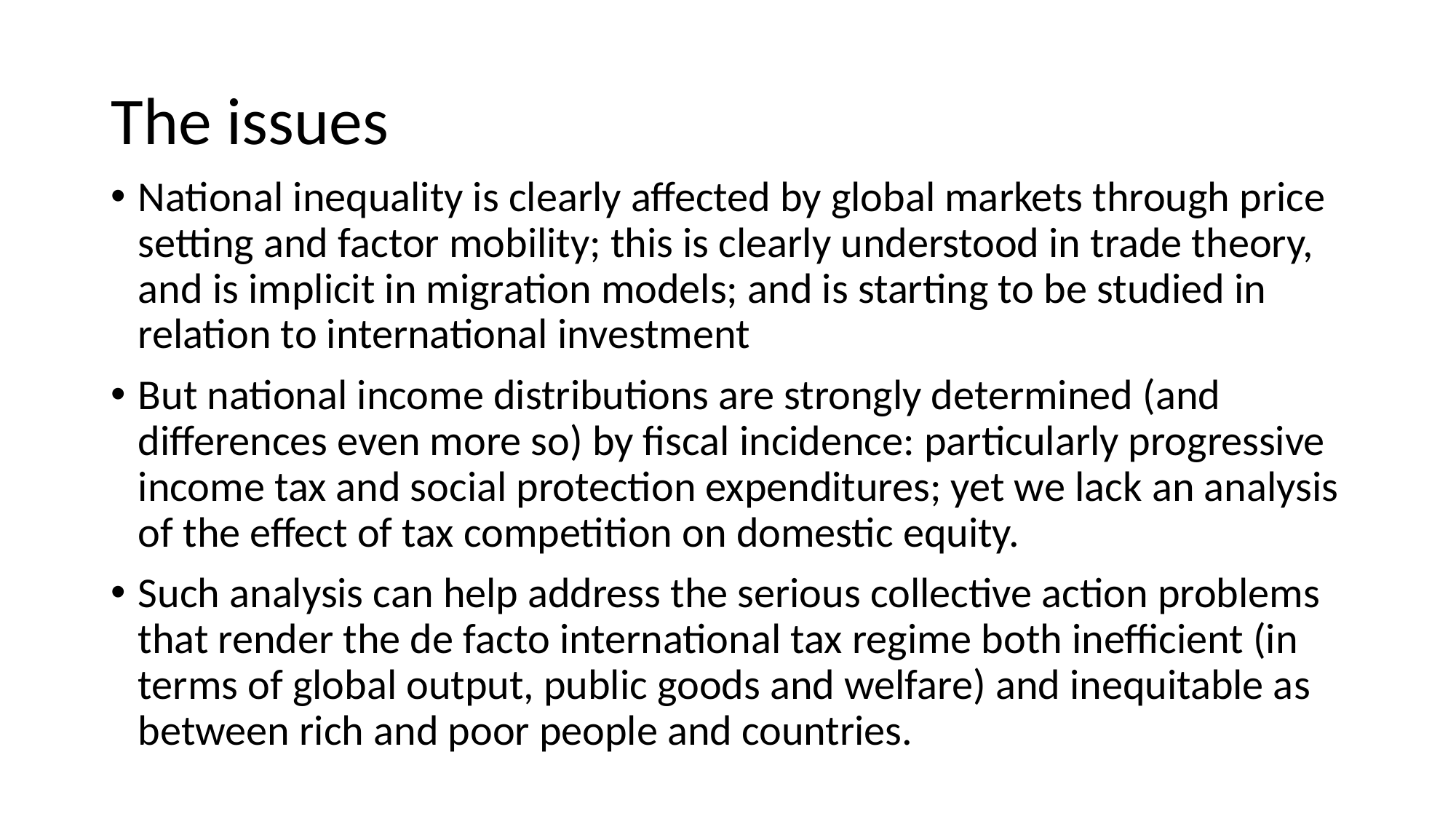

# The issues
National inequality is clearly affected by global markets through price setting and factor mobility; this is clearly understood in trade theory, and is implicit in migration models; and is starting to be studied in relation to international investment
But national income distributions are strongly determined (and differences even more so) by fiscal incidence: particularly progressive income tax and social protection expenditures; yet we lack an analysis of the effect of tax competition on domestic equity.
Such analysis can help address the serious collective action problems that render the de facto international tax regime both inefficient (in terms of global output, public goods and welfare) and inequitable as between rich and poor people and countries.